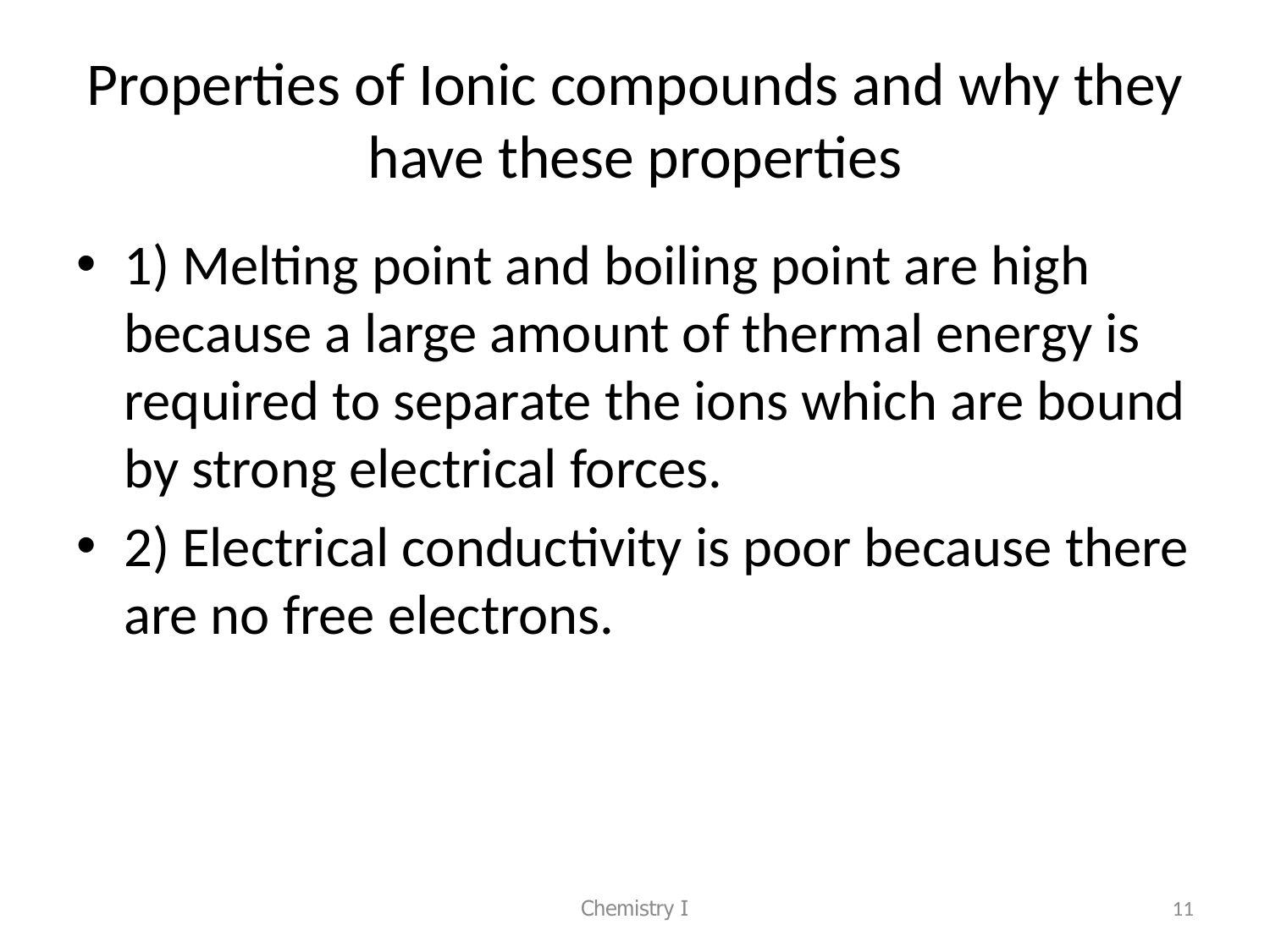

# Properties of Ionic compounds and why they have these properties
1) Melting point and boiling point are high because a large amount of thermal energy is required to separate the ions which are bound by strong electrical forces.
2) Electrical conductivity is poor because there are no free electrons.
Chemistry I
11